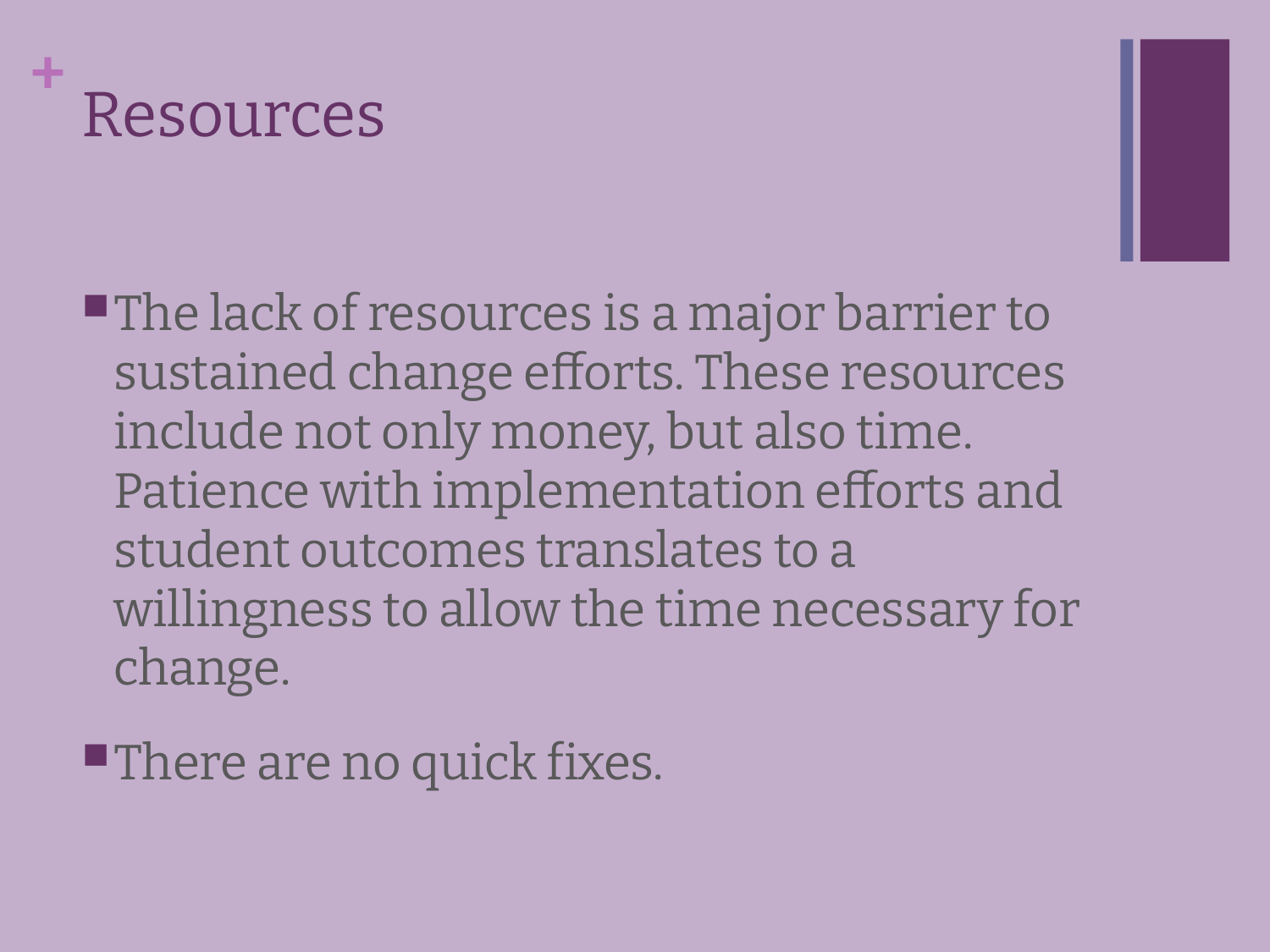

# Resources
The lack of resources is a major barrier to sustained change efforts. These resources include not only money, but also time. Patience with implementation efforts and student outcomes translates to a willingness to allow the time necessary for change.
There are no quick fixes.